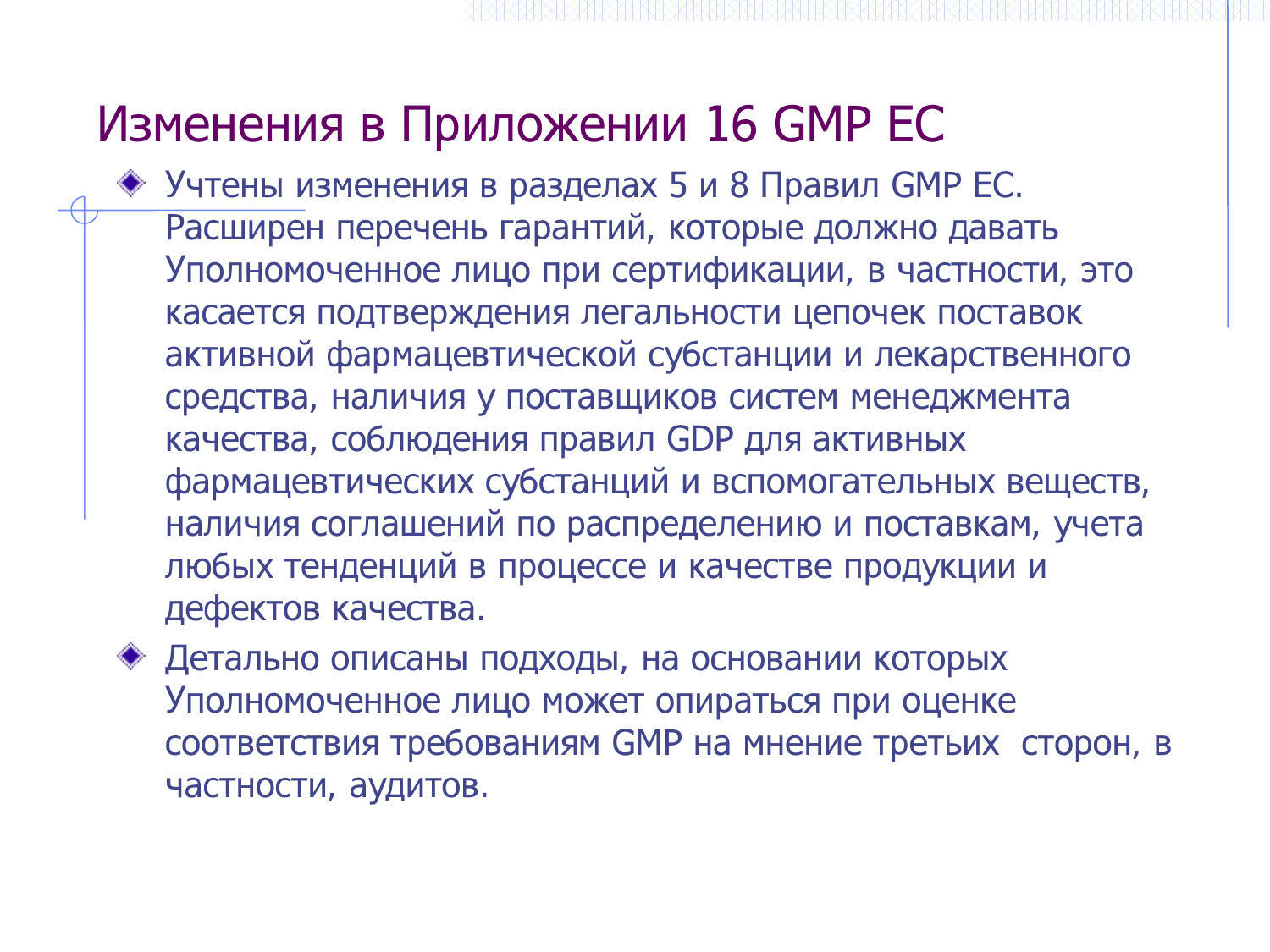

Изменения в Приложении 16 GMP EC
Учтены изменения в разделах 5 и 8 Правил GMP ЕС. Расширен перечень гарантий, которые должно давать Уполномоченное лицо при сертификации, в частности, это касается подтверждения легальности цепочек поставок активной фармацевтической субстанции и лекарственного средства, наличия у поставщиков систем менеджмента качества, соблюдения правил GDP для активных фармацевтических субстанций и вспомогательных веществ, наличия соглашений по распределению и поставкам, учета любых тенденций в процессе и качестве продукции и дефектов качества.
Детально описаны подходы, на основании которых Уполномоченное лицо может опираться при оценке соответствия требованиям GMP на мнение третьих  сторон, в частности, аудитов.